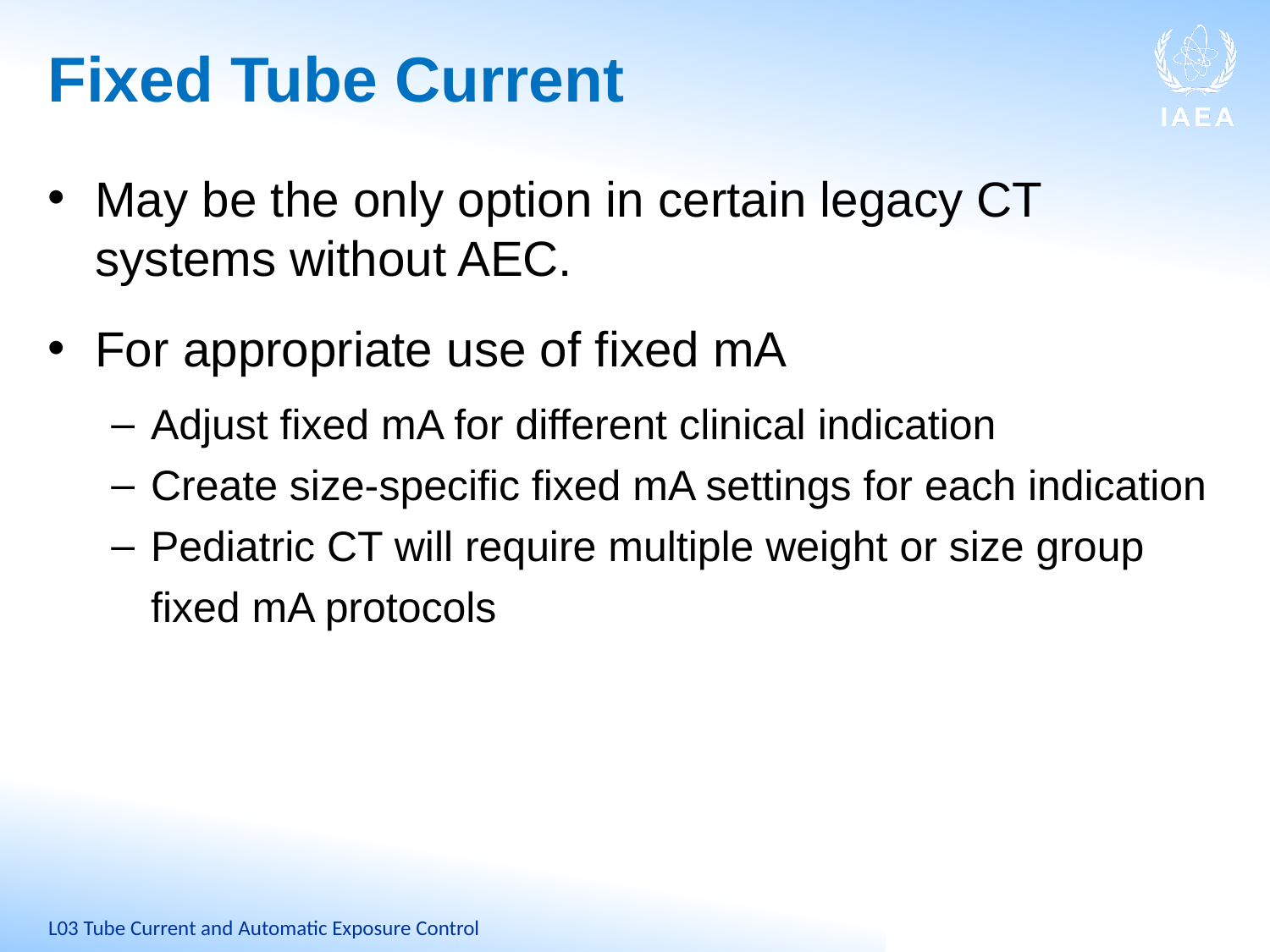

# Fixed Tube Current
May be the only option in certain legacy CT systems without AEC.
For appropriate use of fixed mA
Adjust fixed mA for different clinical indication
Create size-specific fixed mA settings for each indication
Pediatric CT will require multiple weight or size group fixed mA protocols